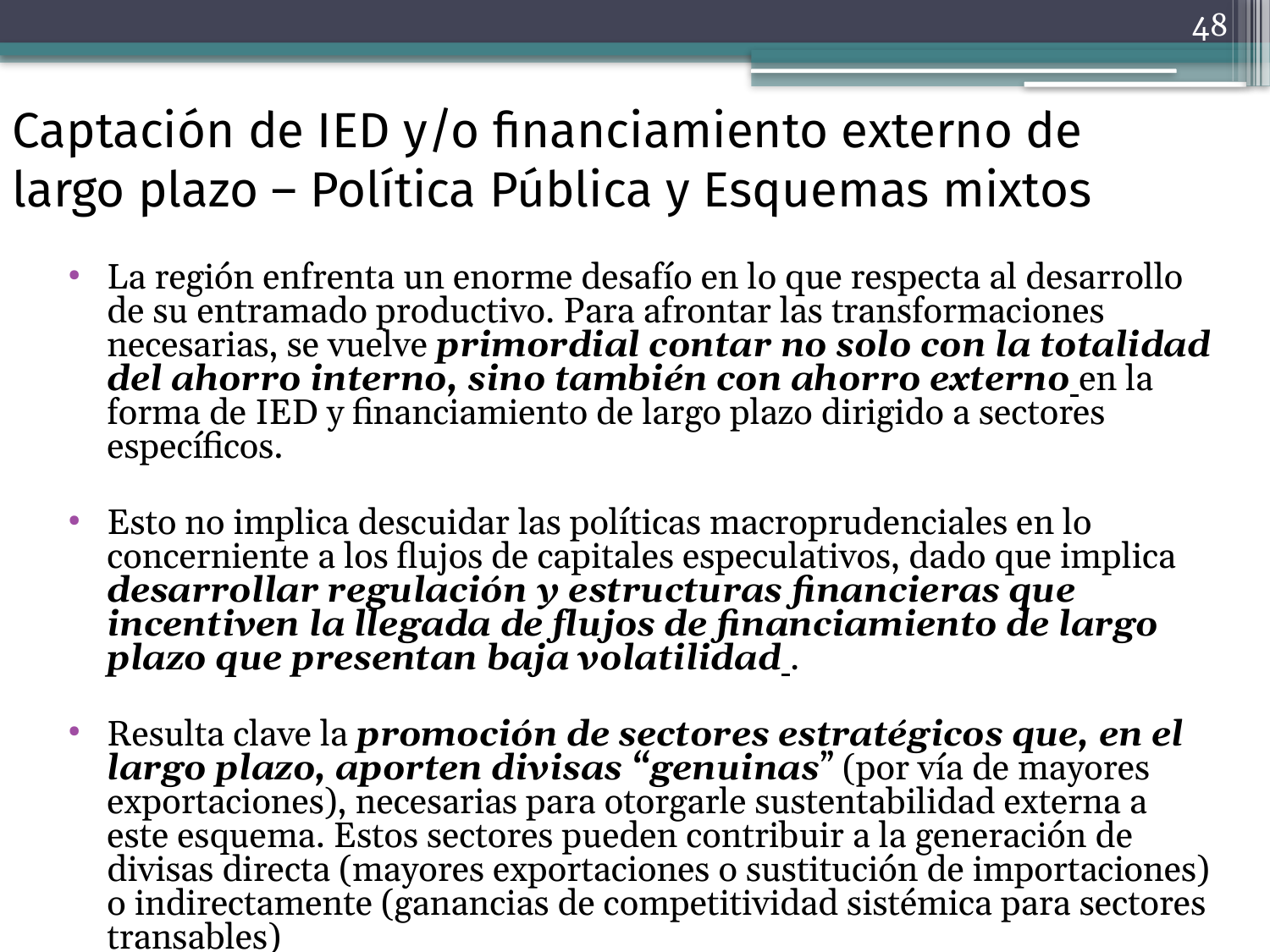

48
Captación de IED y/o financiamiento externo de largo plazo – Política Pública y Esquemas mixtos
La región enfrenta un enorme desafío en lo que respecta al desarrollo de su entramado productivo. Para afrontar las transformaciones necesarias, se vuelve primordial contar no solo con la totalidad del ahorro interno, sino también con ahorro externo en la forma de IED y financiamiento de largo plazo dirigido a sectores específicos.
Esto no implica descuidar las políticas macroprudenciales en lo concerniente a los flujos de capitales especulativos, dado que implica desarrollar regulación y estructuras financieras que incentiven la llegada de flujos de financiamiento de largo plazo que presentan baja volatilidad .
Resulta clave la promoción de sectores estratégicos que, en el largo plazo, aporten divisas “genuinas” (por vía de mayores exportaciones), necesarias para otorgarle sustentabilidad externa a este esquema. Estos sectores pueden contribuir a la generación de divisas directa (mayores exportaciones o sustitución de importaciones) o indirectamente (ganancias de competitividad sistémica para sectores transables)